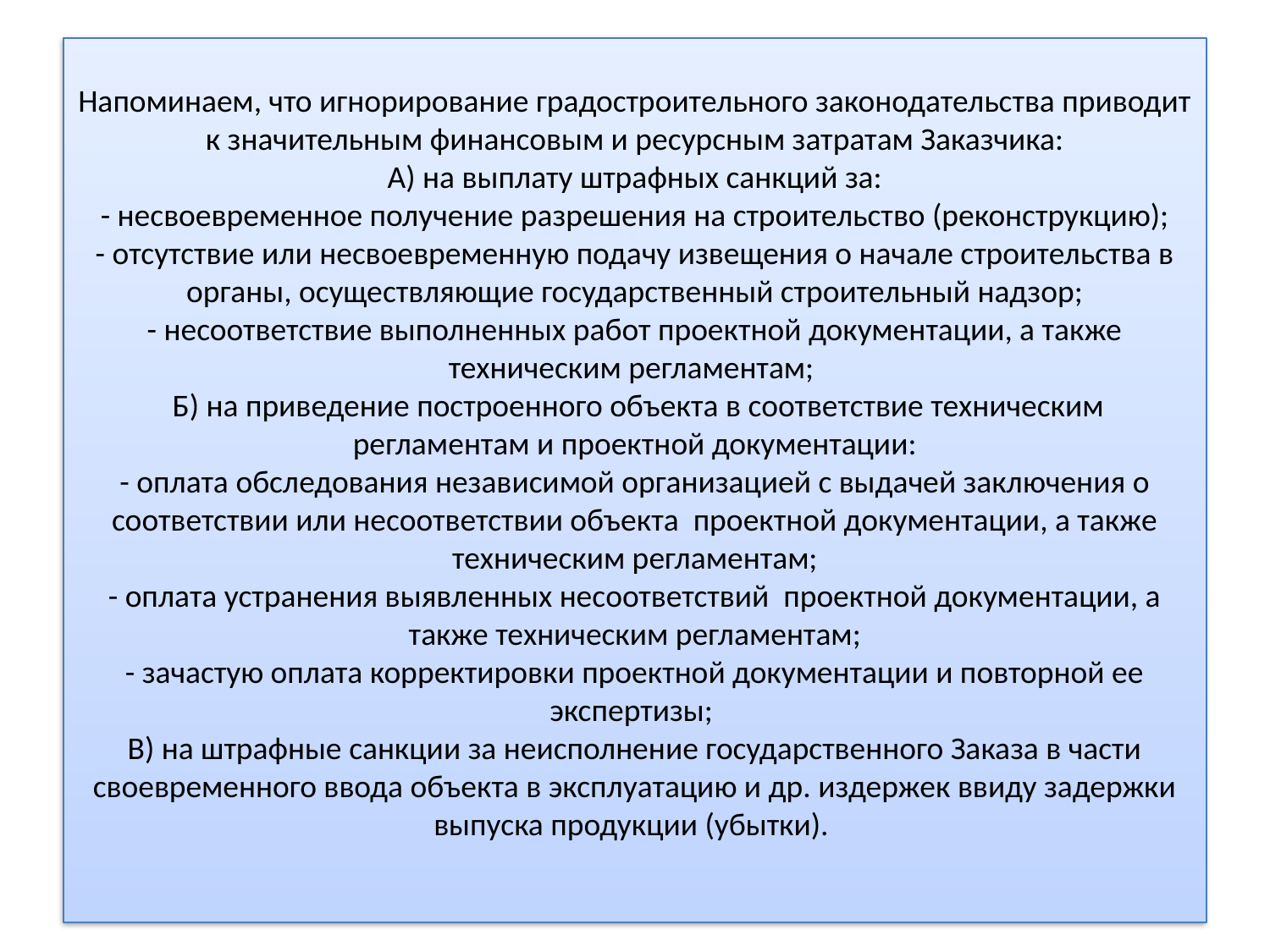

# Напоминаем, что игнорирование градостроительного законодательства приводит к значительным финансовым и ресурсным затратам Заказчика: А) на выплату штрафных санкций за: - несвоевременное получение разрешения на строительство (реконструкцию); - отсутствие или несвоевременную подачу извещения о начале строительства в органы, осуществляющие государственный строительный надзор; - несоответствие выполненных работ проектной документации, а также техническим регламентам;  Б) на приведение построенного объекта в соответствие техническим регламентам и проектной документации: - оплата обследования независимой организацией с выдачей заключения о соответствии или несоответствии объекта  проектной документации, а также техническим регламентам; - оплата устранения выявленных несоответствий  проектной документации, а также техническим регламентам; - зачастую оплата корректировки проектной документации и повторной ее экспертизы;  В) на штрафные санкции за неисполнение государственного Заказа в части своевременного ввода объекта в эксплуатацию и др. издержек ввиду задержки выпуска продукции (убытки).